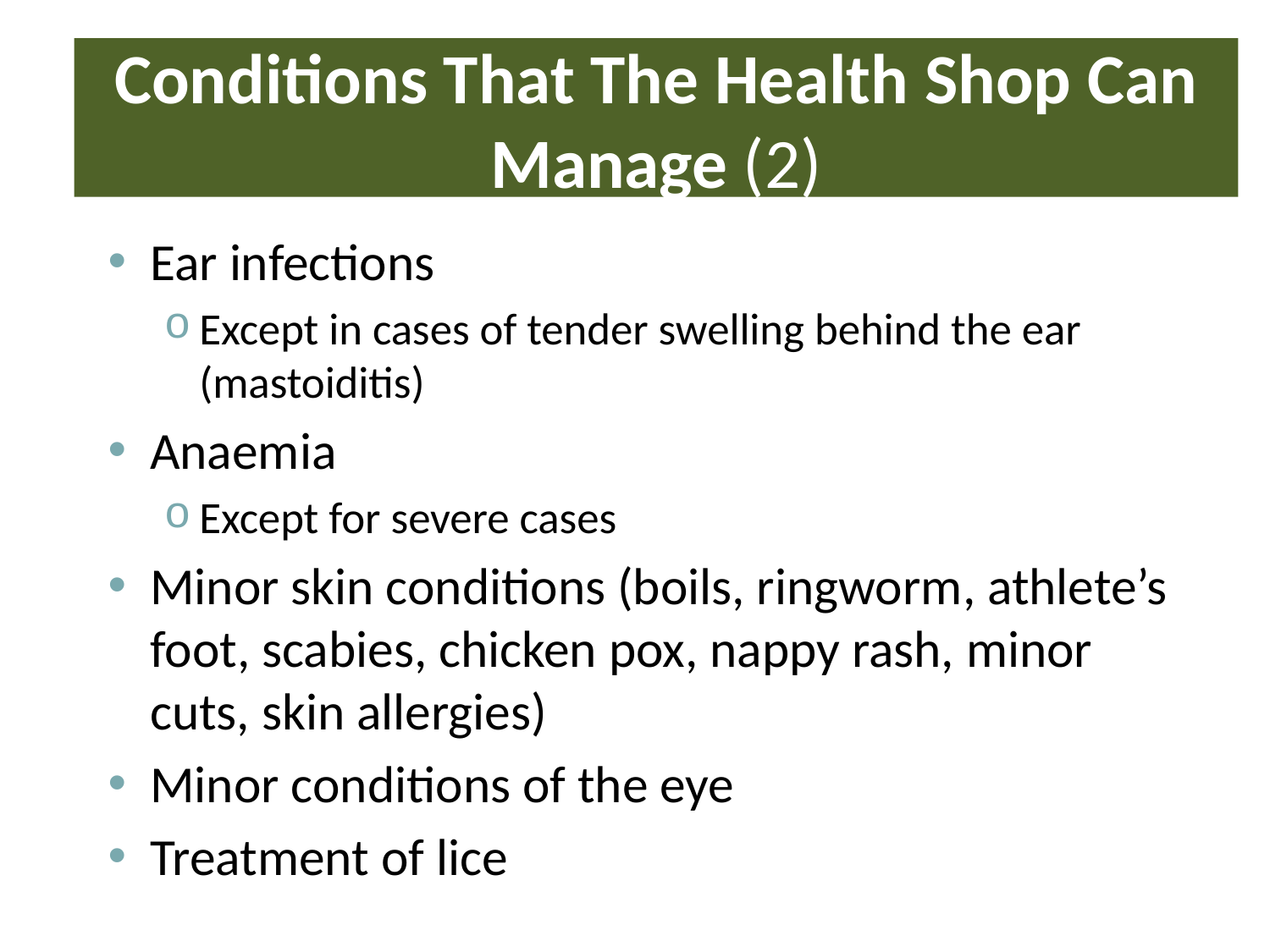

# Conditions That The Health Shop Can Manage (2)
Ear infections
Except in cases of tender swelling behind the ear (mastoiditis)
Anaemia
Except for severe cases
Minor skin conditions (boils, ringworm, athlete’s foot, scabies, chicken pox, nappy rash, minor cuts, skin allergies)
Minor conditions of the eye
Treatment of lice